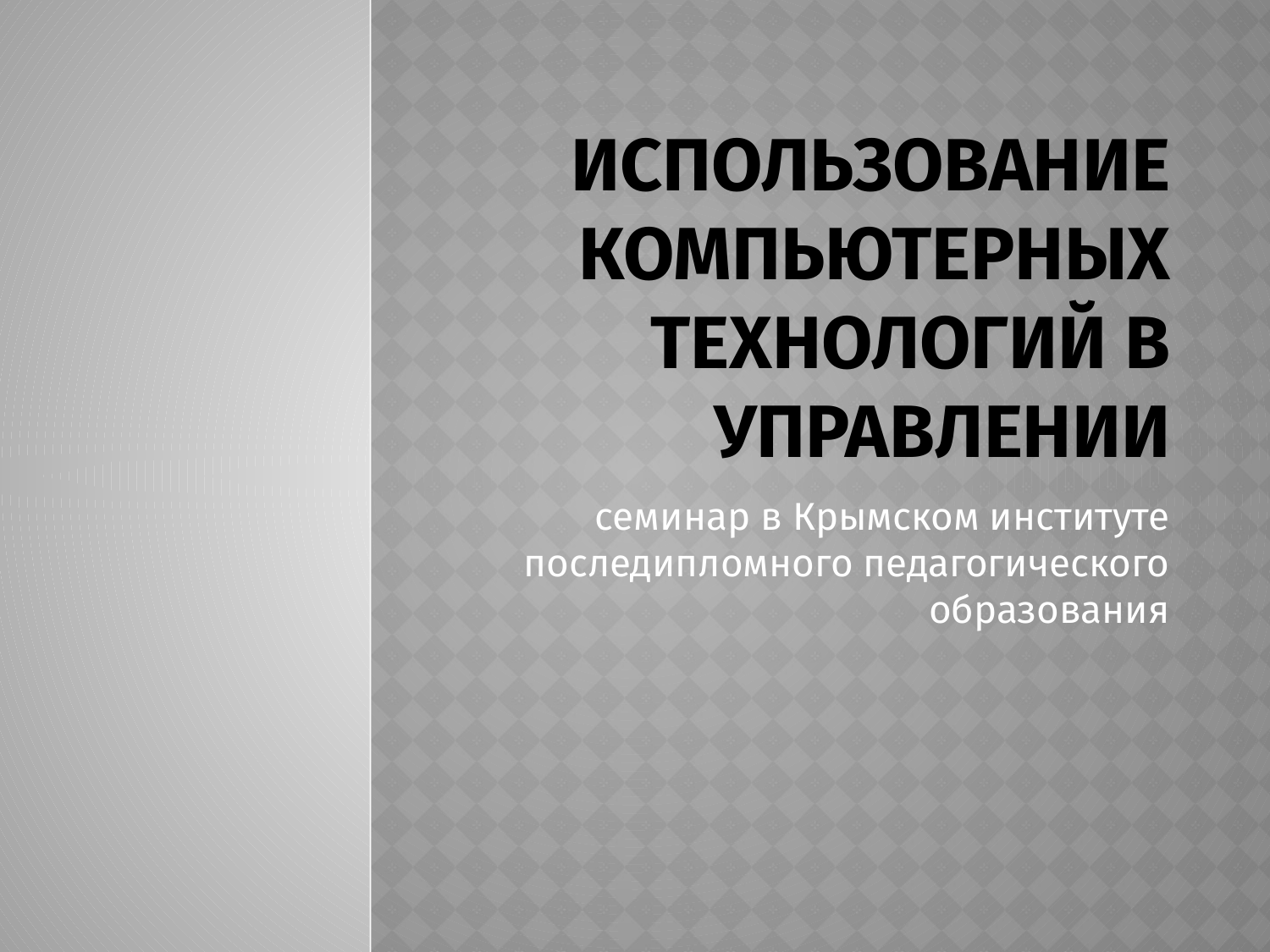

# Использование компьютерных технологий в управлении
семинар в Крымском институте последипломного педагогического образования